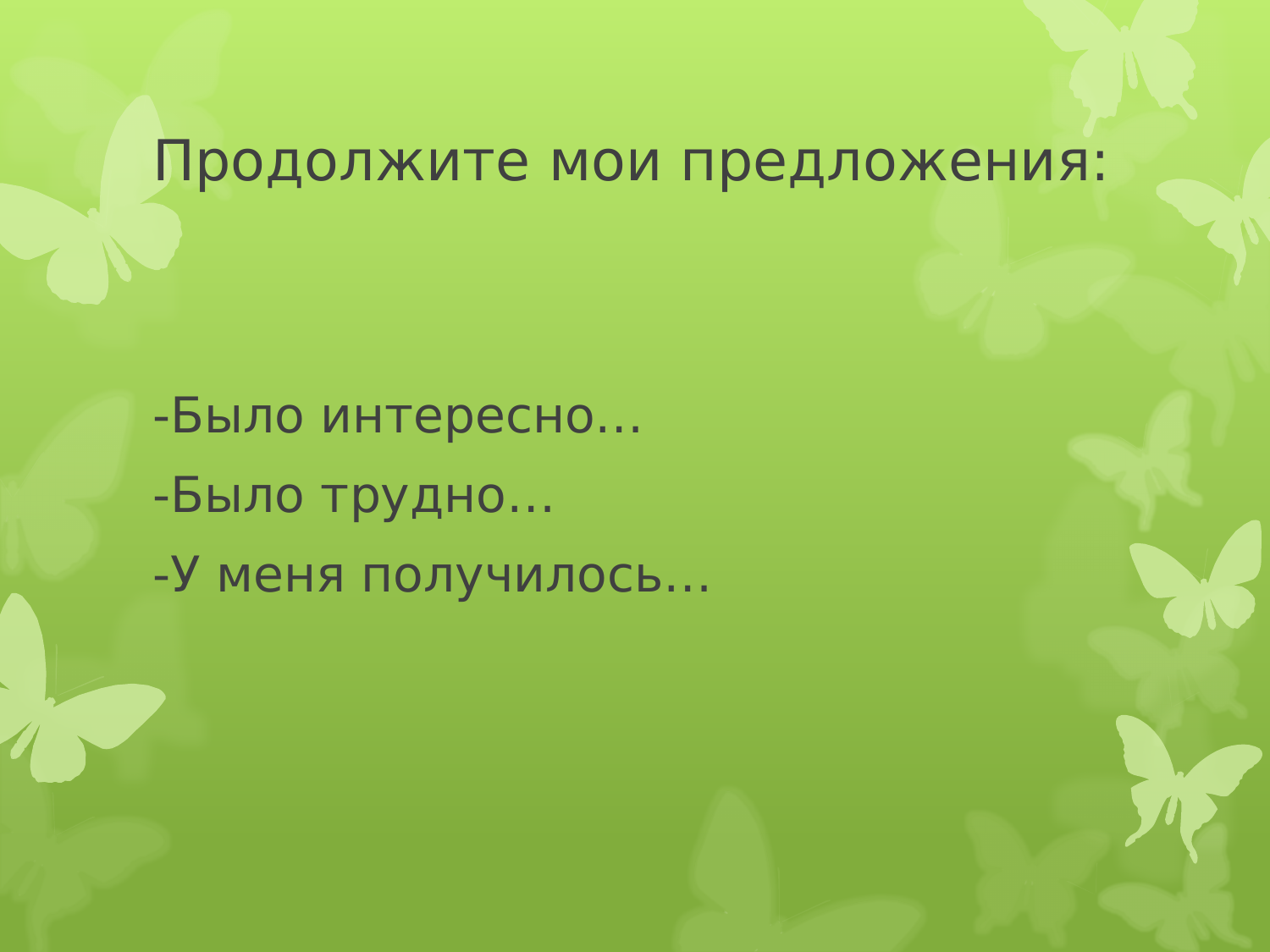

# Продолжите мои предложения:
-Было интересно…
-Было трудно…
-У меня получилось…